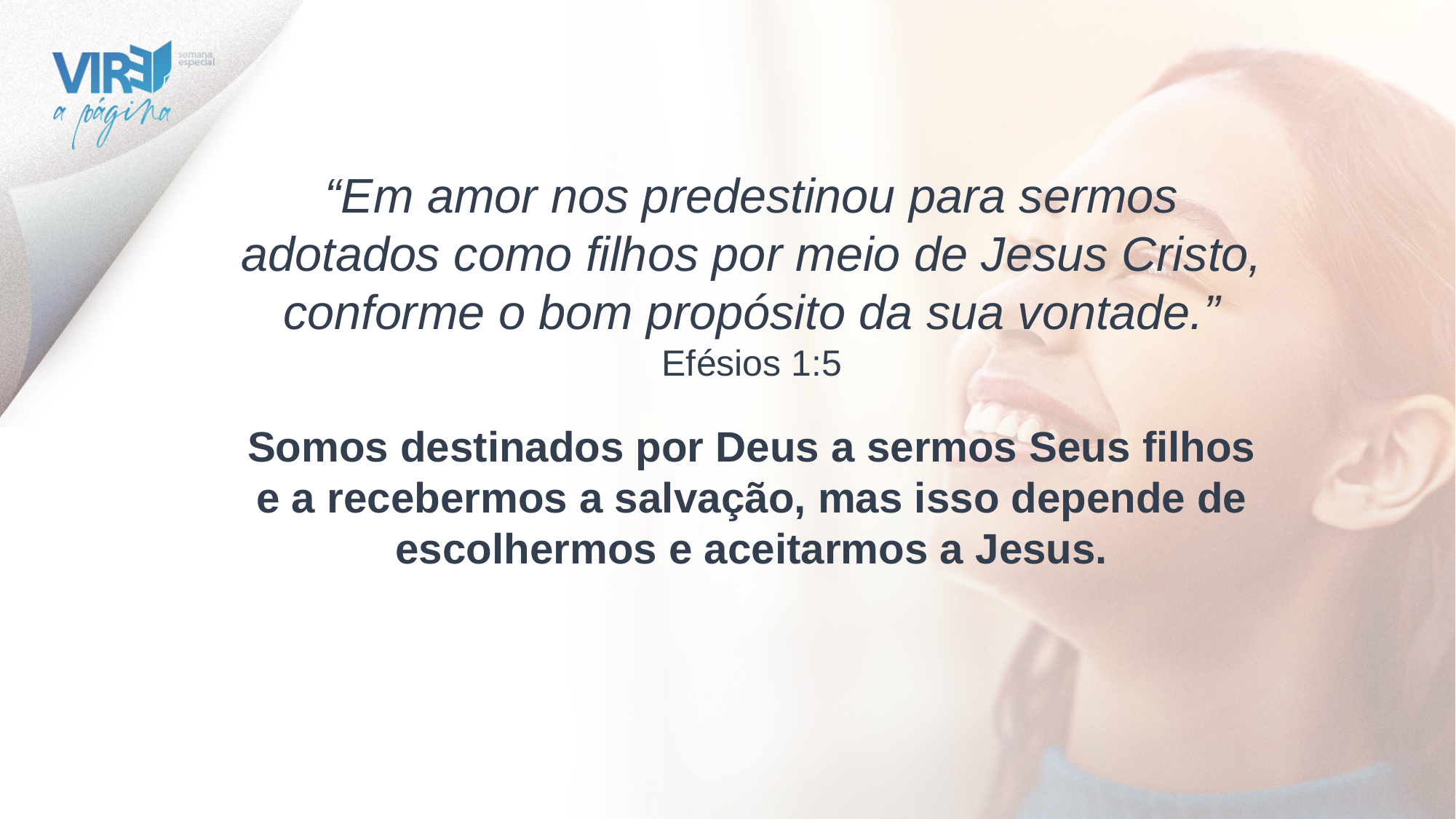

“Em amor nos predestinou para sermos adotados como filhos por meio de Jesus Cristo, conforme o bom propósito da sua vontade.” Efésios 1:5
Somos destinados por Deus a sermos Seus filhos e a recebermos a salvação, mas isso depende de escolhermos e aceitarmos a Jesus.